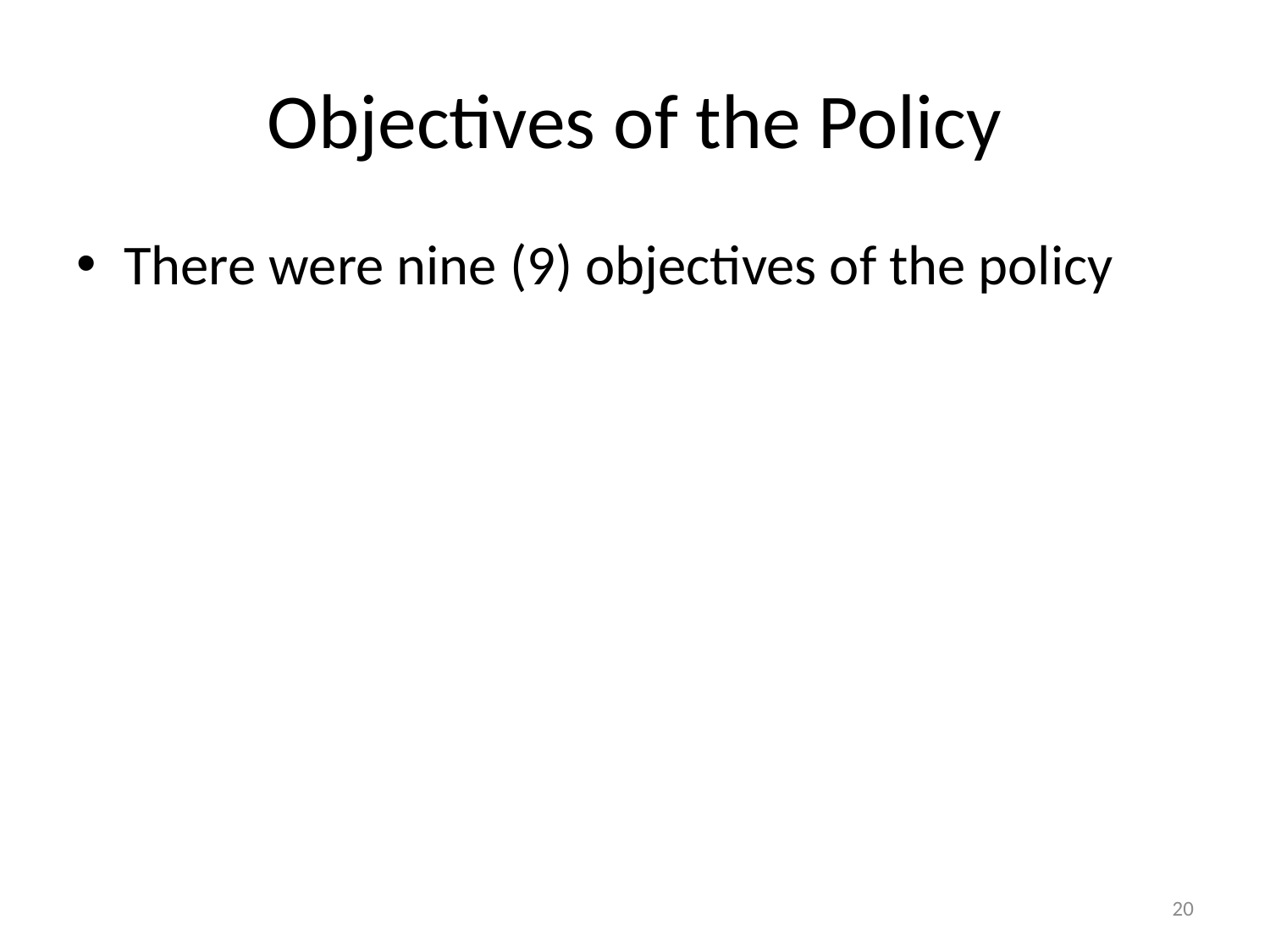

# Objectives of the Policy
There were nine (9) objectives of the policy
20